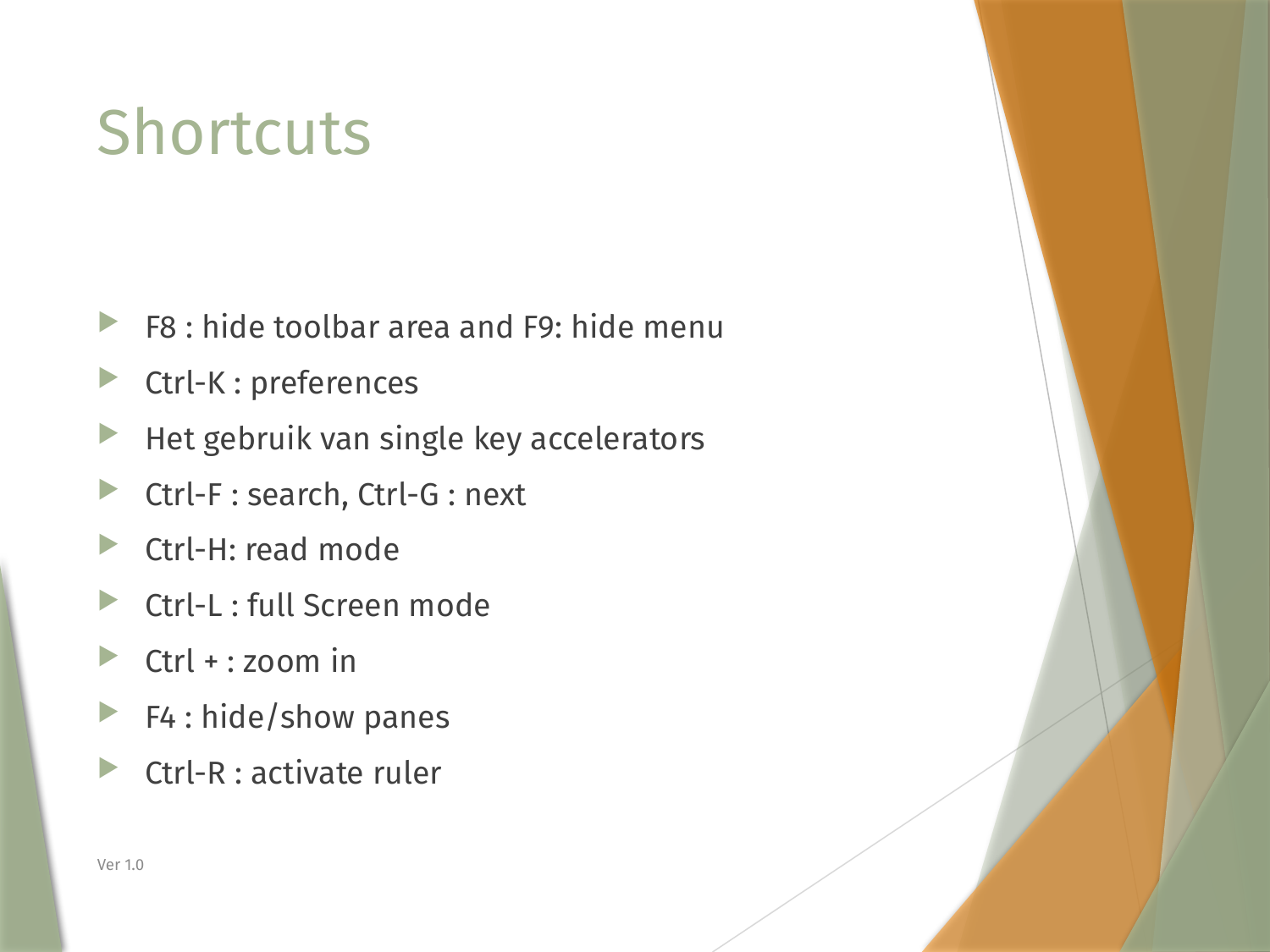

# Shortcuts
F8 : hide toolbar area and F9: hide menu
Ctrl-K : preferences
Het gebruik van single key accelerators
Ctrl-F : search, Ctrl-G : next
Ctrl-H: read mode
Ctrl-L : full Screen mode
Ctrl + : zoom in
F4 : hide/show panes
Ctrl-R : activate ruler
Ver 1.0